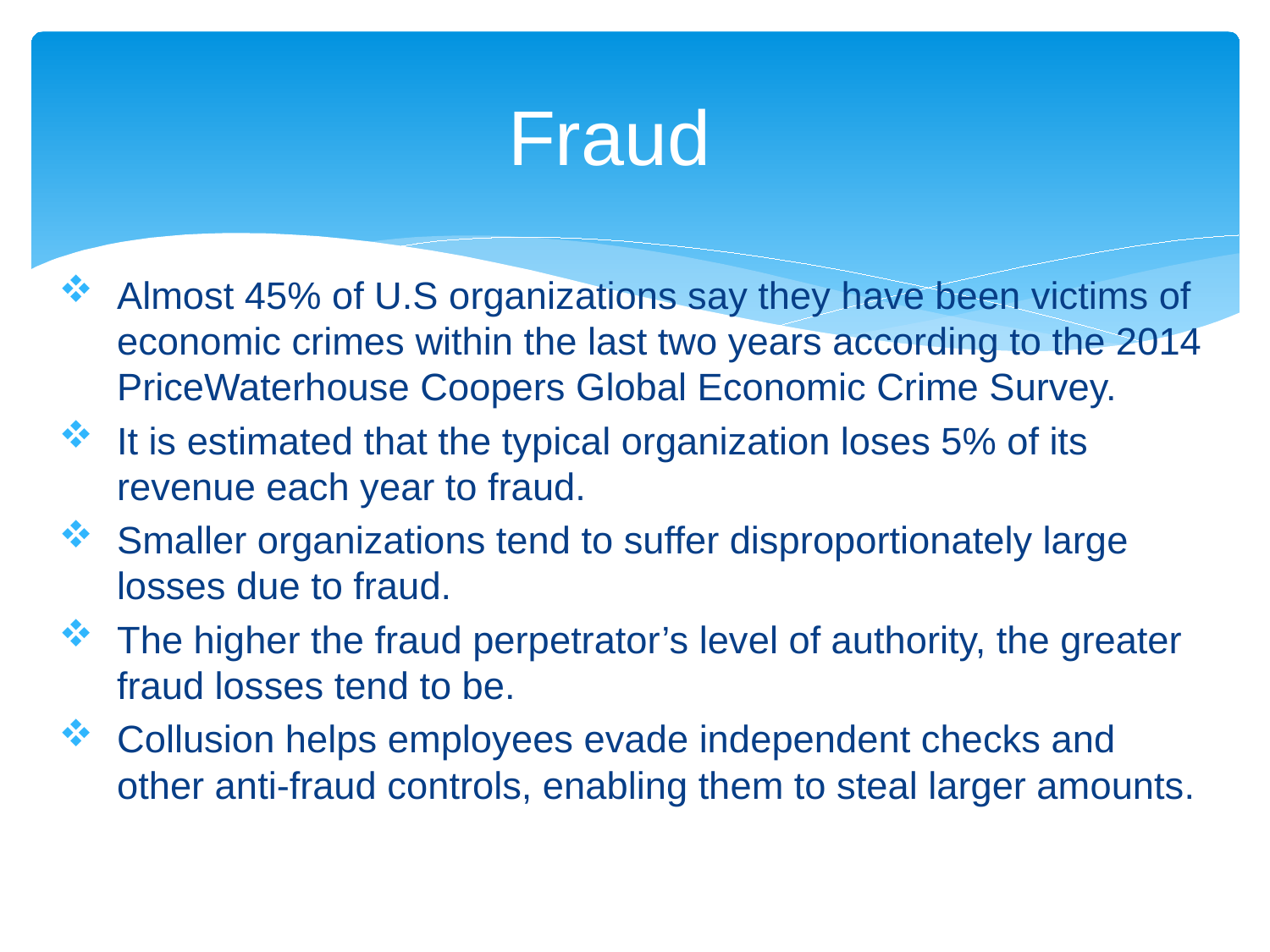

# Fraud
Almost 45% of U.S organizations say they have been victims of economic crimes within the last two years according to the 2014 PriceWaterhouse Coopers Global Economic Crime Survey.
It is estimated that the typical organization loses 5% of its revenue each year to fraud.
Smaller organizations tend to suffer disproportionately large losses due to fraud.
The higher the fraud perpetrator’s level of authority, the greater fraud losses tend to be.
Collusion helps employees evade independent checks and other anti-fraud controls, enabling them to steal larger amounts.